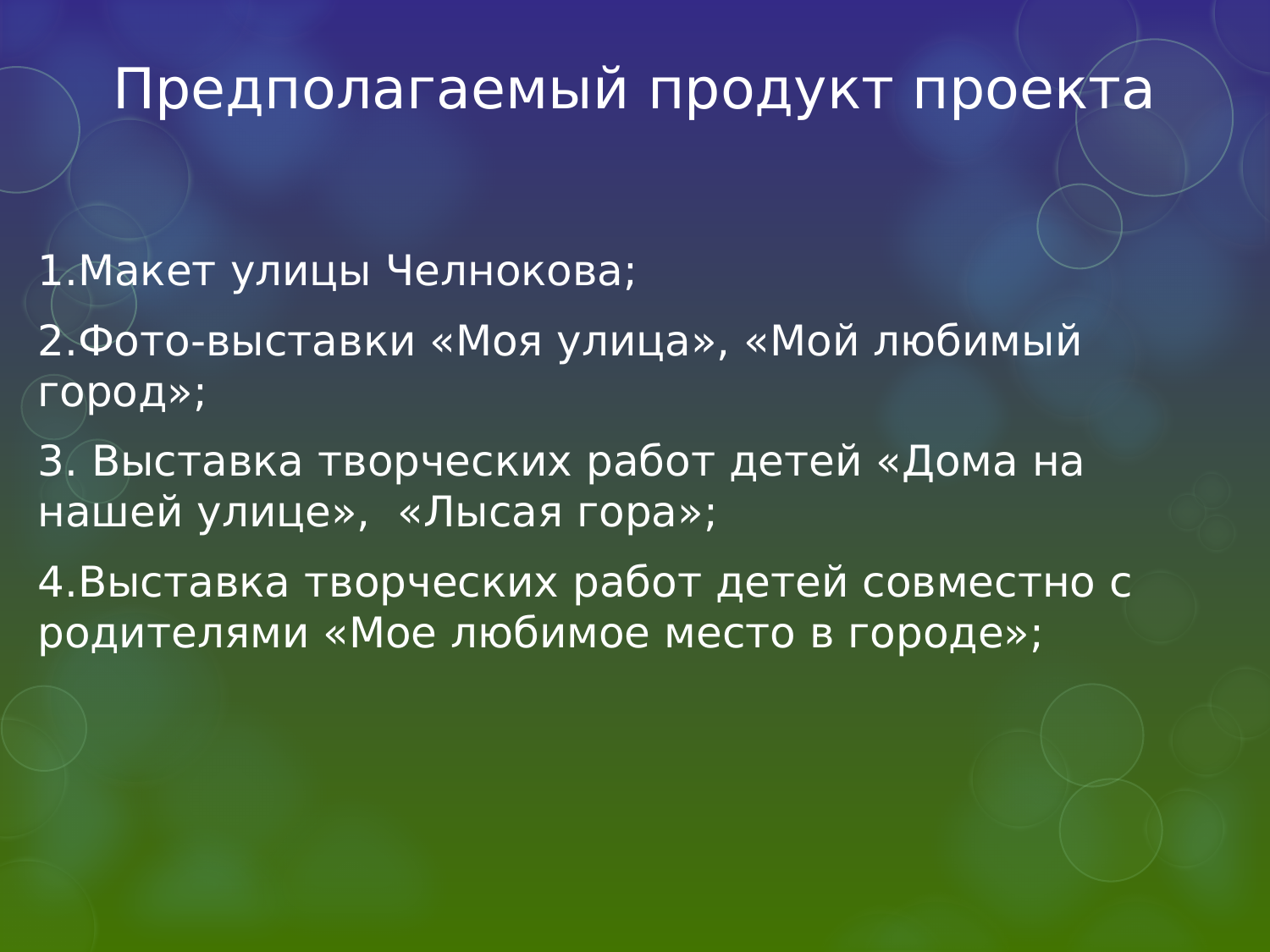

# Предполагаемый продукт проекта
1.Макет улицы Челнокова;
2.Фото-выставки «Моя улица», «Мой любимый город»;
3. Выставка творческих работ детей «Дома на нашей улице»,  «Лысая гора»;
4.Выставка творческих работ детей совместно с родителями «Мое любимое место в городе»;